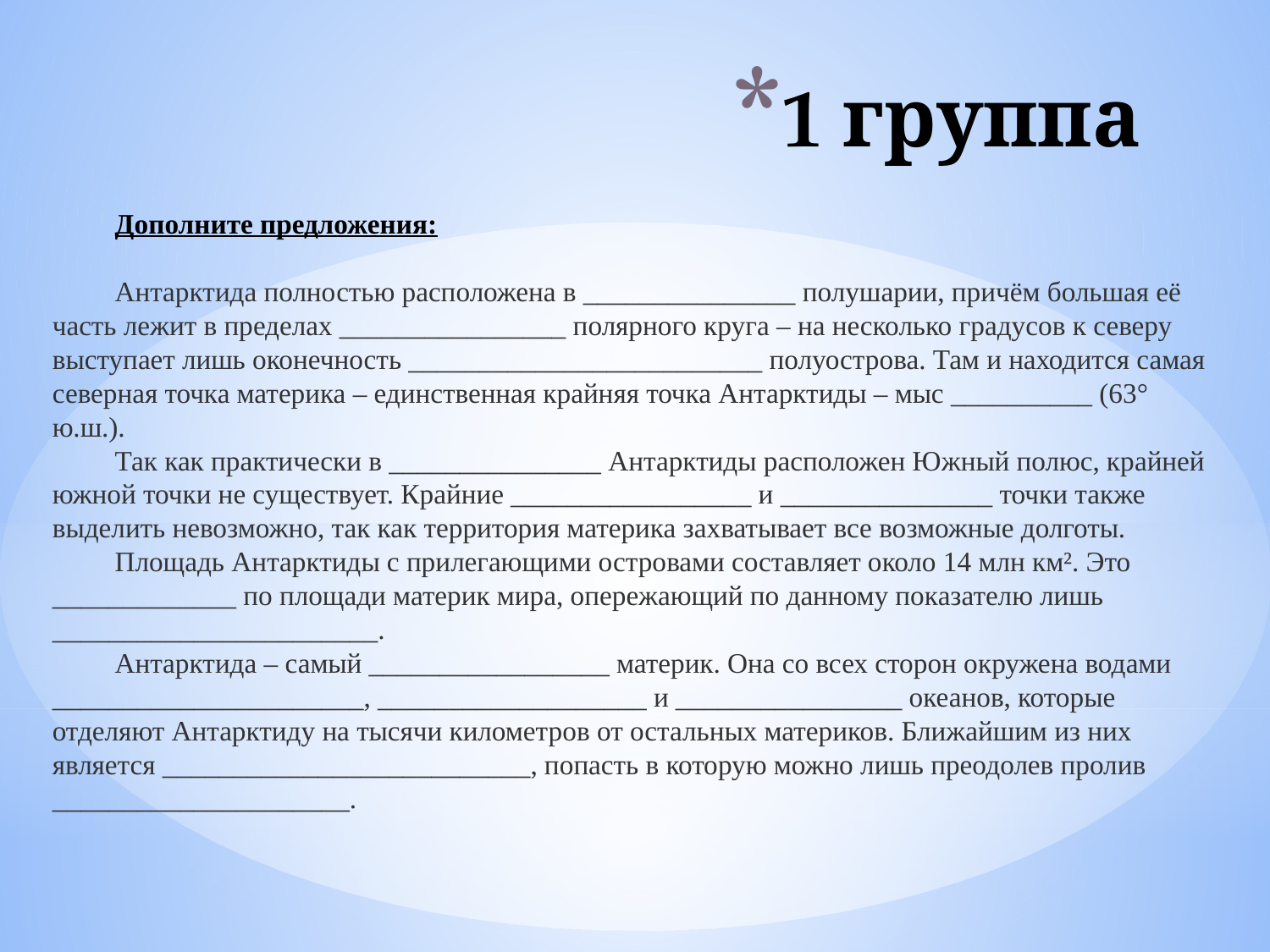

# 1 группа
Дополните предложения:

Антарктида полностью расположена в _______________ полушарии, причём большая её часть лежит в пределах ________________ полярного круга – на несколько градусов к северу выступает лишь оконечность _________________________ полуострова. Там и находится самая северная точка материка – единственная крайняя точка Антарктиды – мыс __________ (63° ю.ш.).
Так как практически в _______________ Антарктиды расположен Южный полюс, крайней южной точки не существует. Крайние _________________ и _______________ точки также выделить невозможно, так как территория материка захватывает все возможные долготы.
Площадь Антарктиды с прилегающими островами составляет около 14 млн км². Это _____________ по площади материк мира, опережающий по данному показателю лишь _______________________.
Антарктида – самый _________________ материк. Она со всех сторон окружена водами ______________________, ___________________ и ________________ океанов, которые отделяют Антарктиду на тысячи километров от остальных материков. Ближайшим из них является __________________________, попасть в которую можно лишь преодолев пролив _____________________.